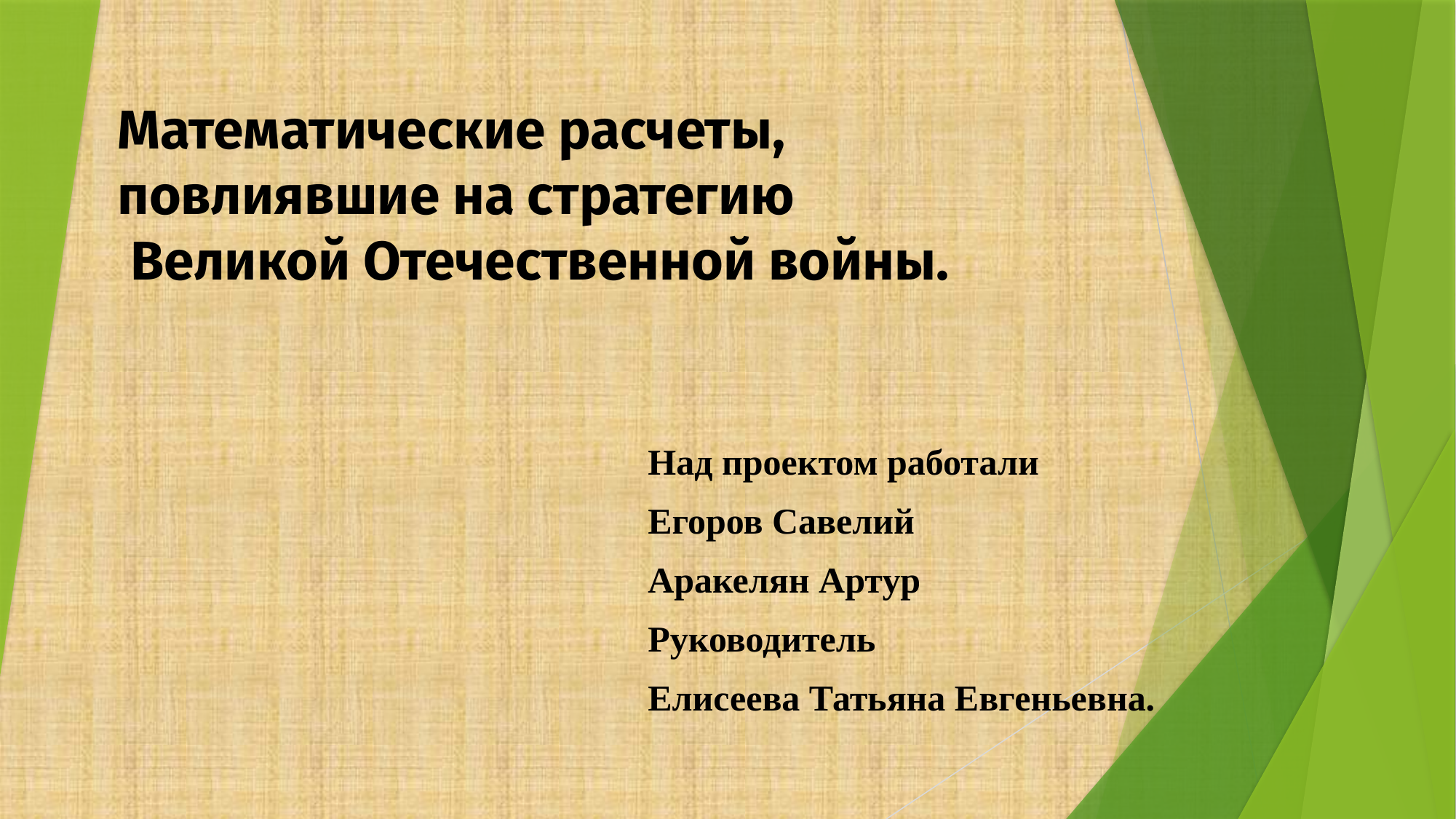

# Математические расчеты, повлиявшие на стратегию Великой Отечественной войны.
Над проектом работали
Егоров Савелий
Аракелян Артур
Руководитель
Елисеева Татьяна Евгеньевна.